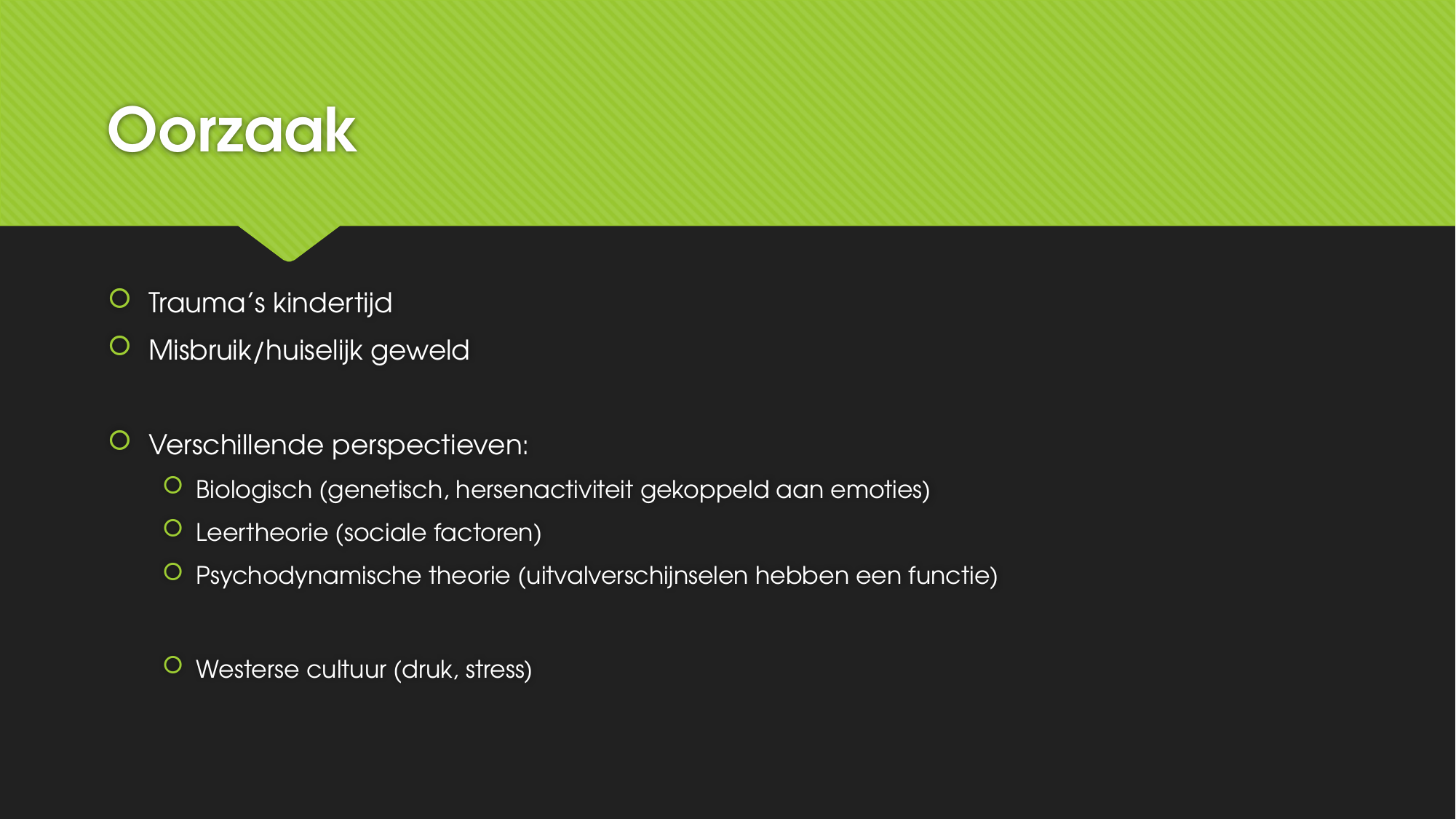

# Oorzaak
Trauma’s kindertijd
Misbruik/huiselijk geweld

Verschillende perspectieven:
Biologisch (genetisch, hersenactiviteit gekoppeld aan emoties)
Leertheorie (sociale factoren)
Psychodynamische theorie (uitvalverschijnselen hebben een functie)

Westerse cultuur (druk, stress)